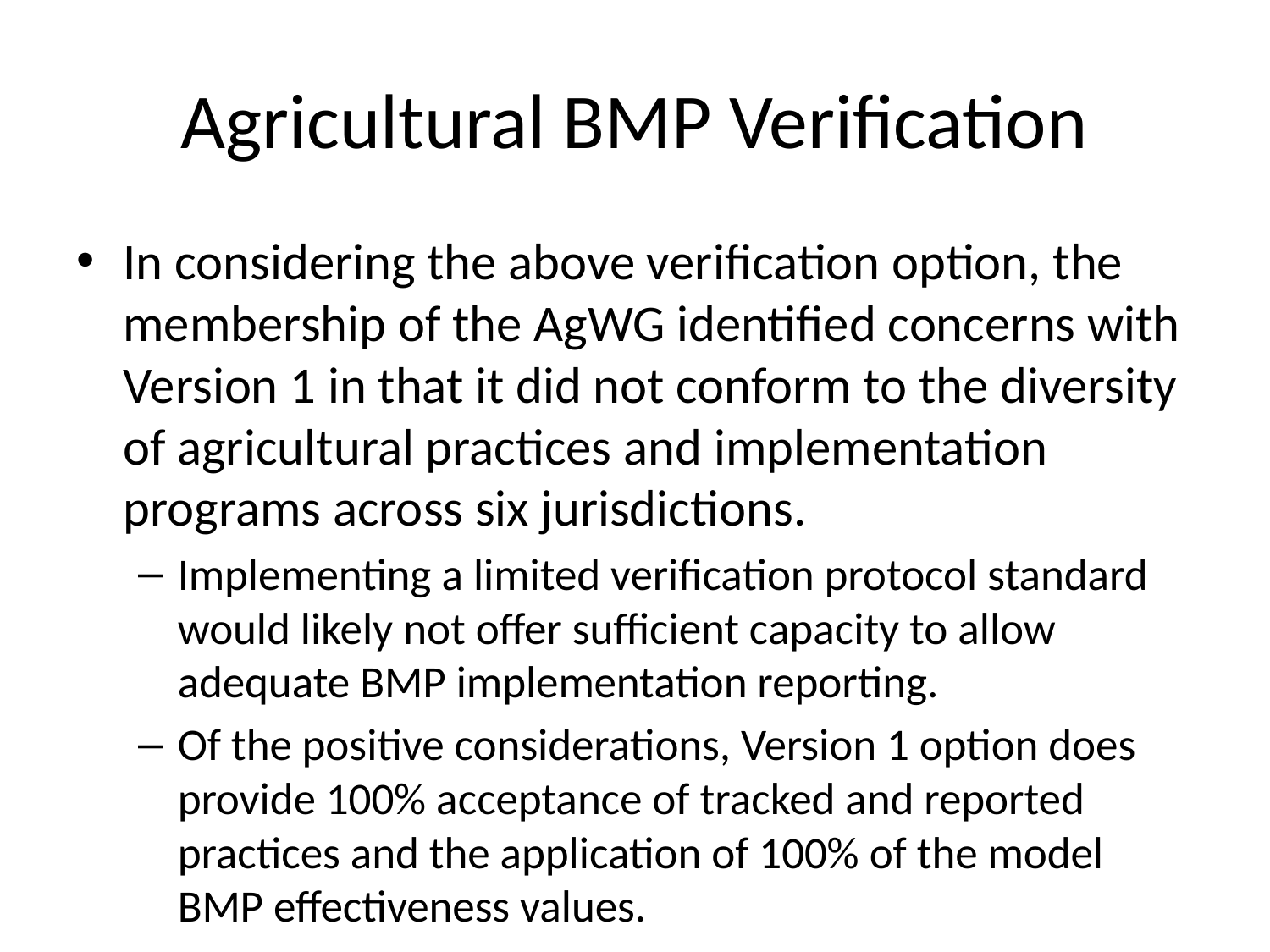

# Agricultural BMP Verification
In considering the above verification option, the membership of the AgWG identified concerns with Version 1 in that it did not conform to the diversity of agricultural practices and implementation programs across six jurisdictions.
Implementing a limited verification protocol standard would likely not offer sufficient capacity to allow adequate BMP implementation reporting.
Of the positive considerations, Version 1 option does provide 100% acceptance of tracked and reported practices and the application of 100% of the model BMP effectiveness values.